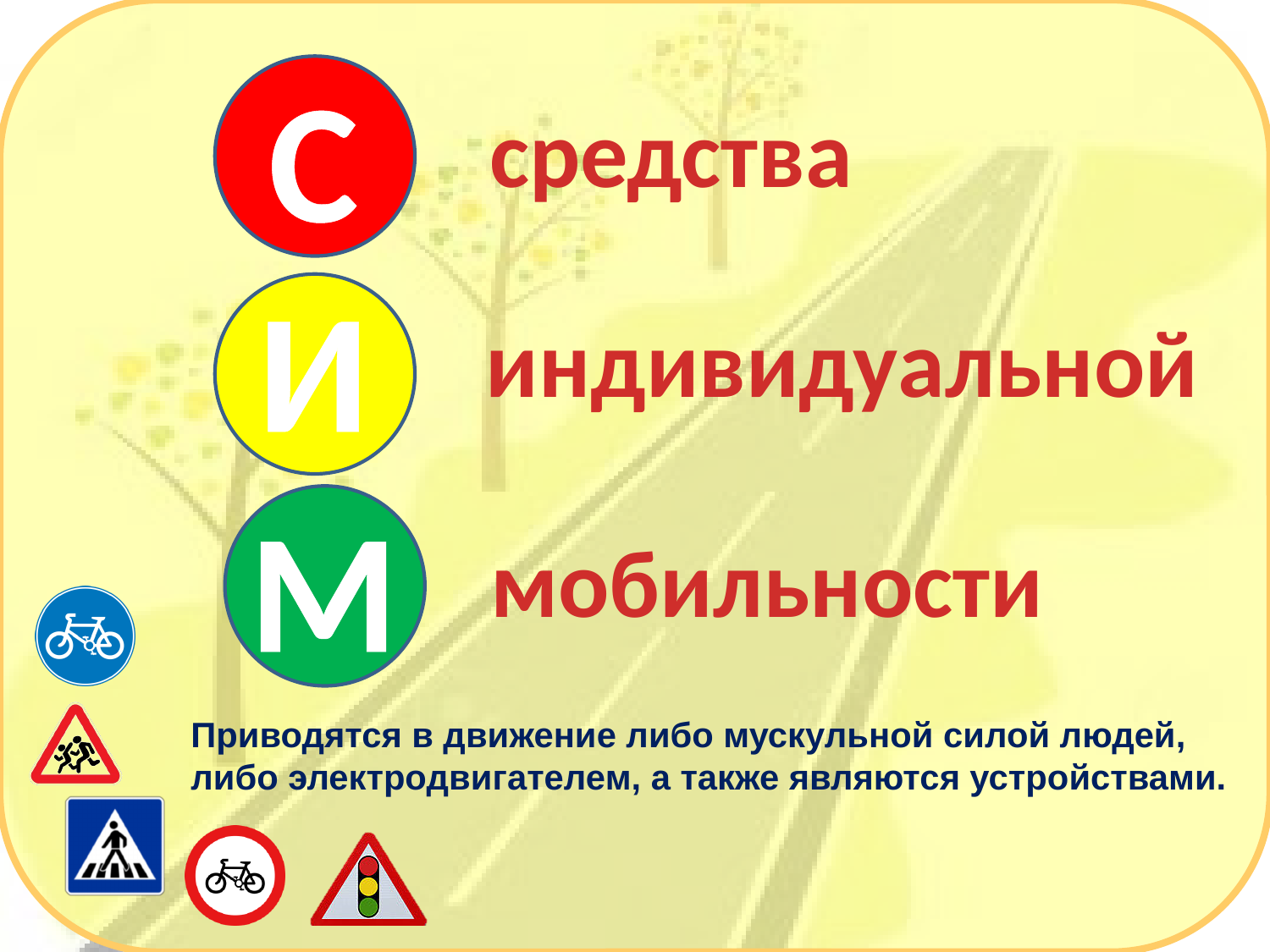

С

средства
И

индивидуальной
М

мобильности
Приводятся в движение либо мускульной силой людей,
либо электродвигателем, а также являются устройствами.